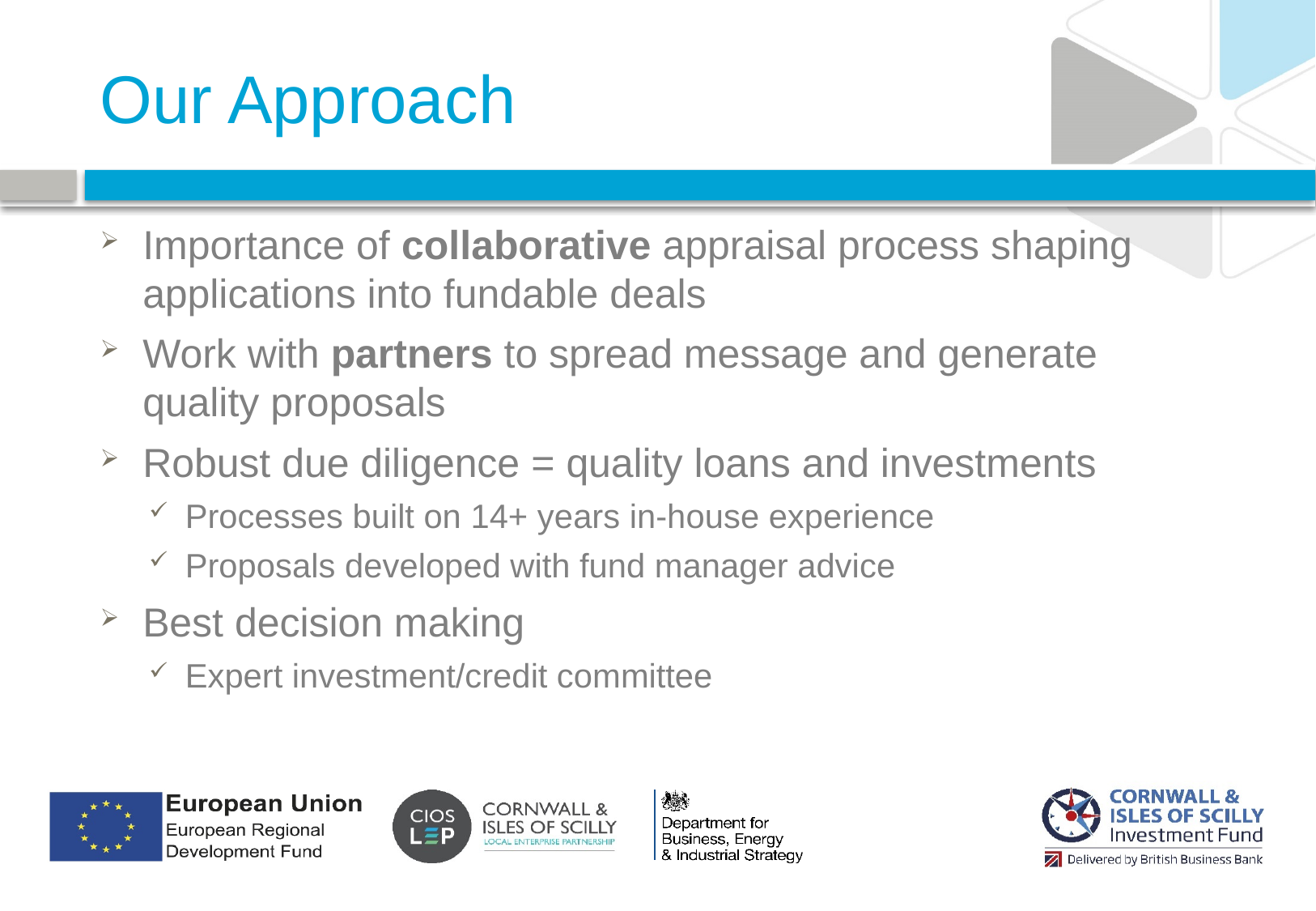

# Our Approach
Importance of collaborative appraisal process shaping applications into fundable deals
Work with partners to spread message and generate quality proposals
Robust due diligence = quality loans and investments
Processes built on 14+ years in-house experience
Proposals developed with fund manager advice
Best decision making
Expert investment/credit committee